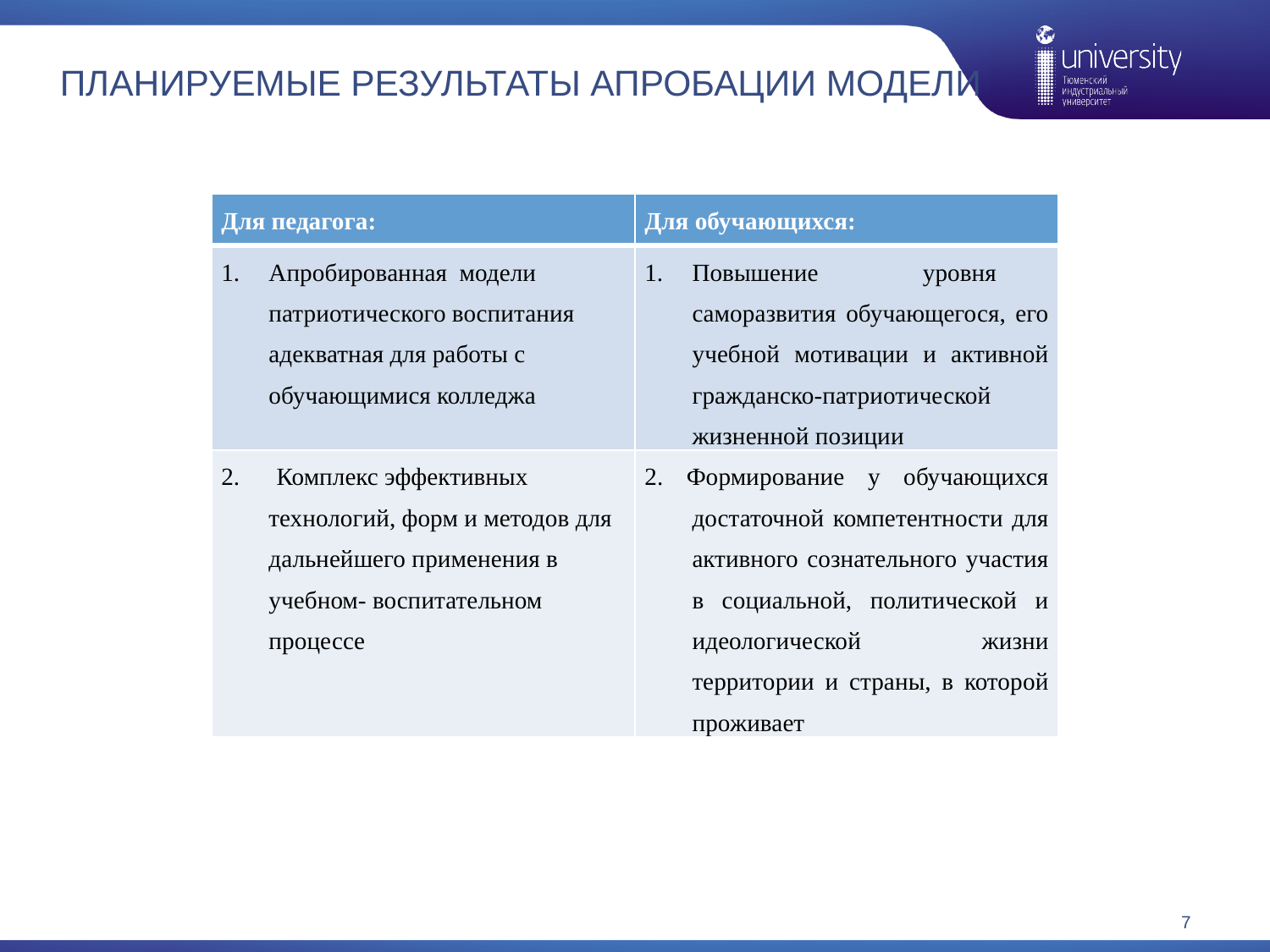

# Планируемые результаты апробации модели

| Для педагога: | Для обучающихся: |
| --- | --- |
| Апробированная модели патриотического воспитания адекватная для работы с обучающимися колледжа | Повышение уровня саморазвития обучающегося, его учебной мотивации и активной гражданско-патриотической жизненной позиции |
| 2. Комплекс эффективных технологий, форм и методов для дальнейшего применения в учебном- воспитательном процессе | 2. Формирование у обучающихся достаточной компетентности для активного сознательного участия в социальной, политической и идеологической жизни территории и страны, в которой проживает |
7